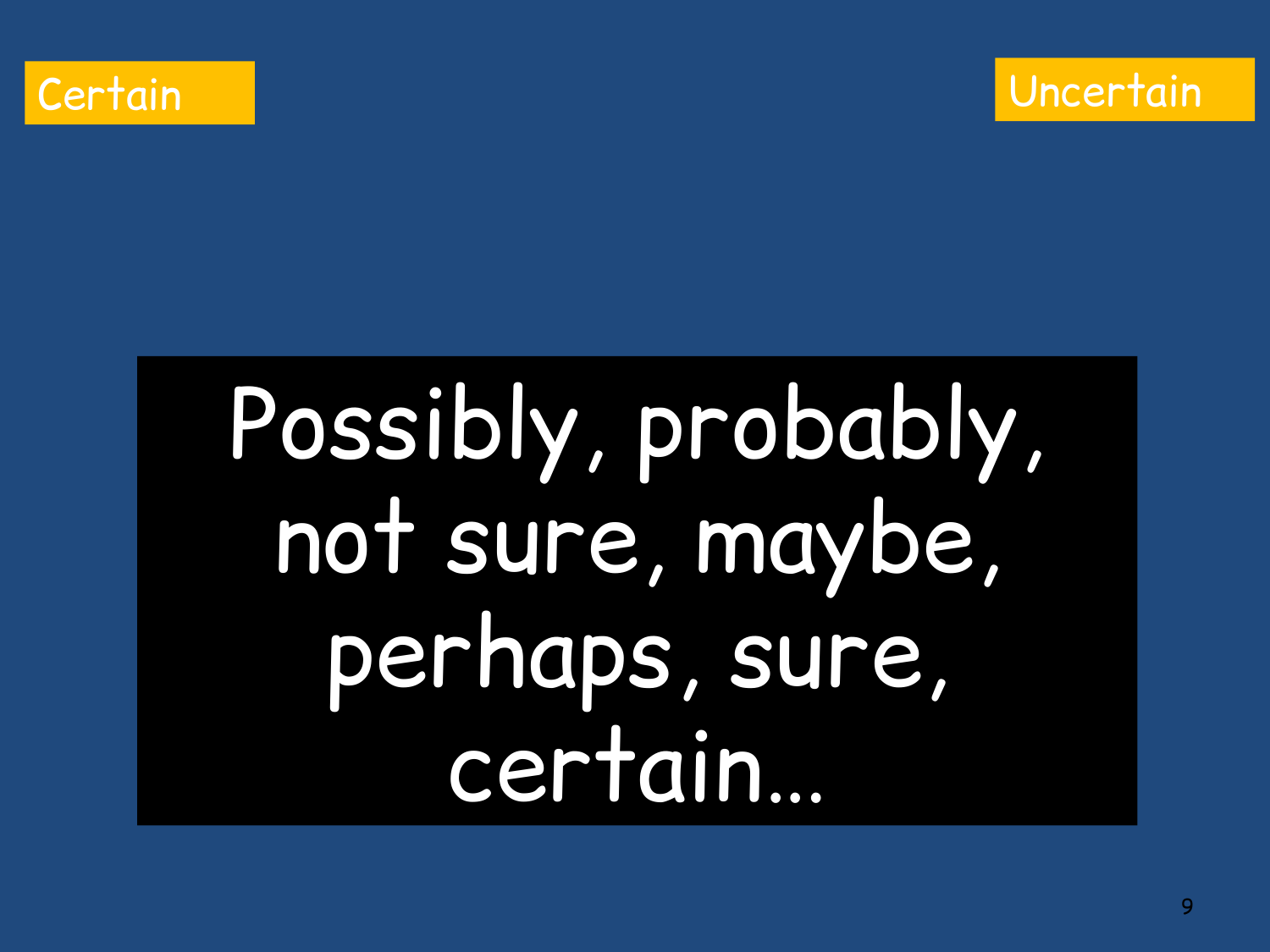

Uncertain
Certain
Possibly, probably, not sure, maybe, perhaps, sure, certain…
9